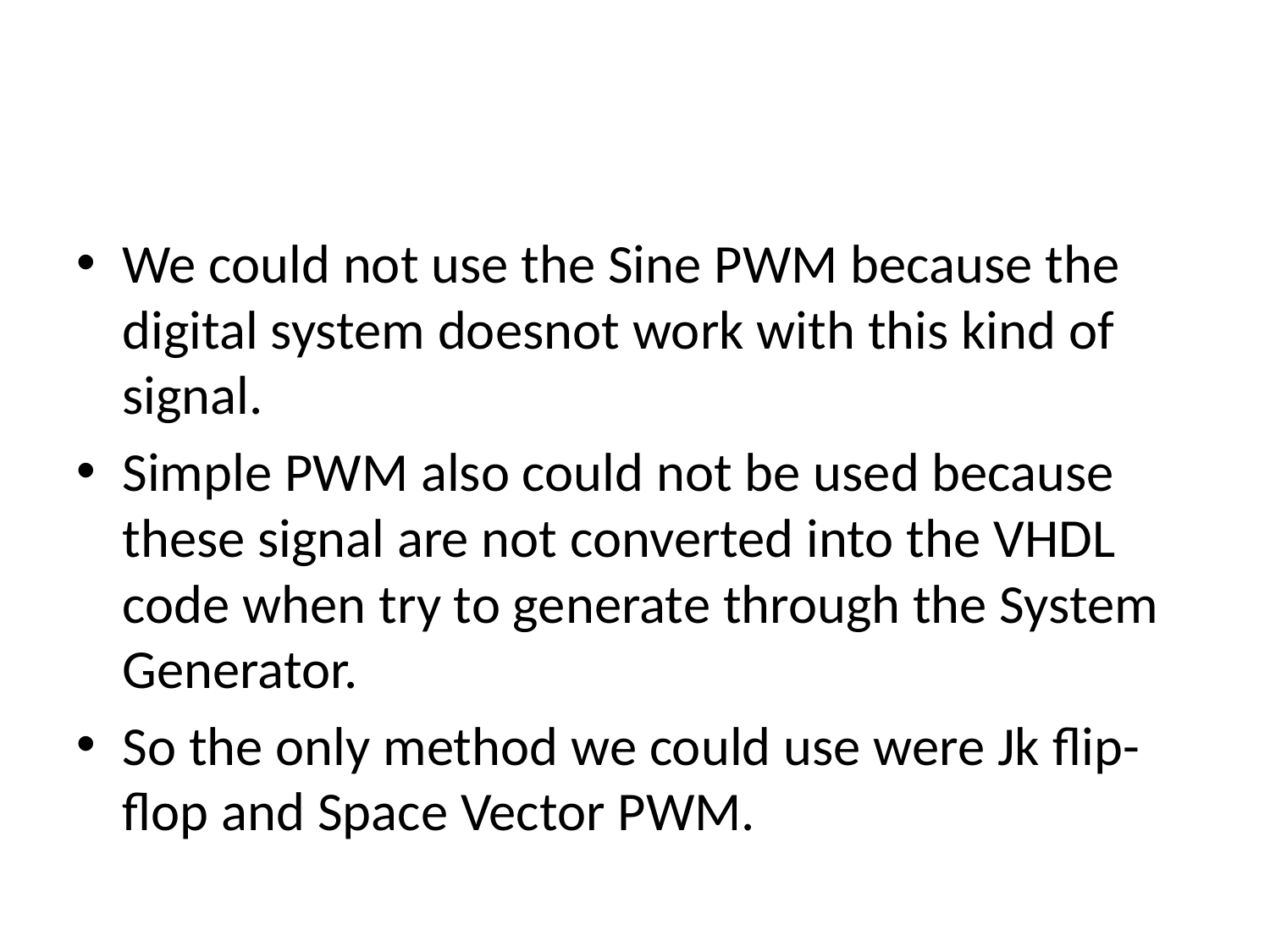

We could not use the Sine PWM because the digital system doesnot work with this kind of signal.
Simple PWM also could not be used because these signal are not converted into the VHDL code when try to generate through the System Generator.
So the only method we could use were Jk flip-flop and Space Vector PWM.